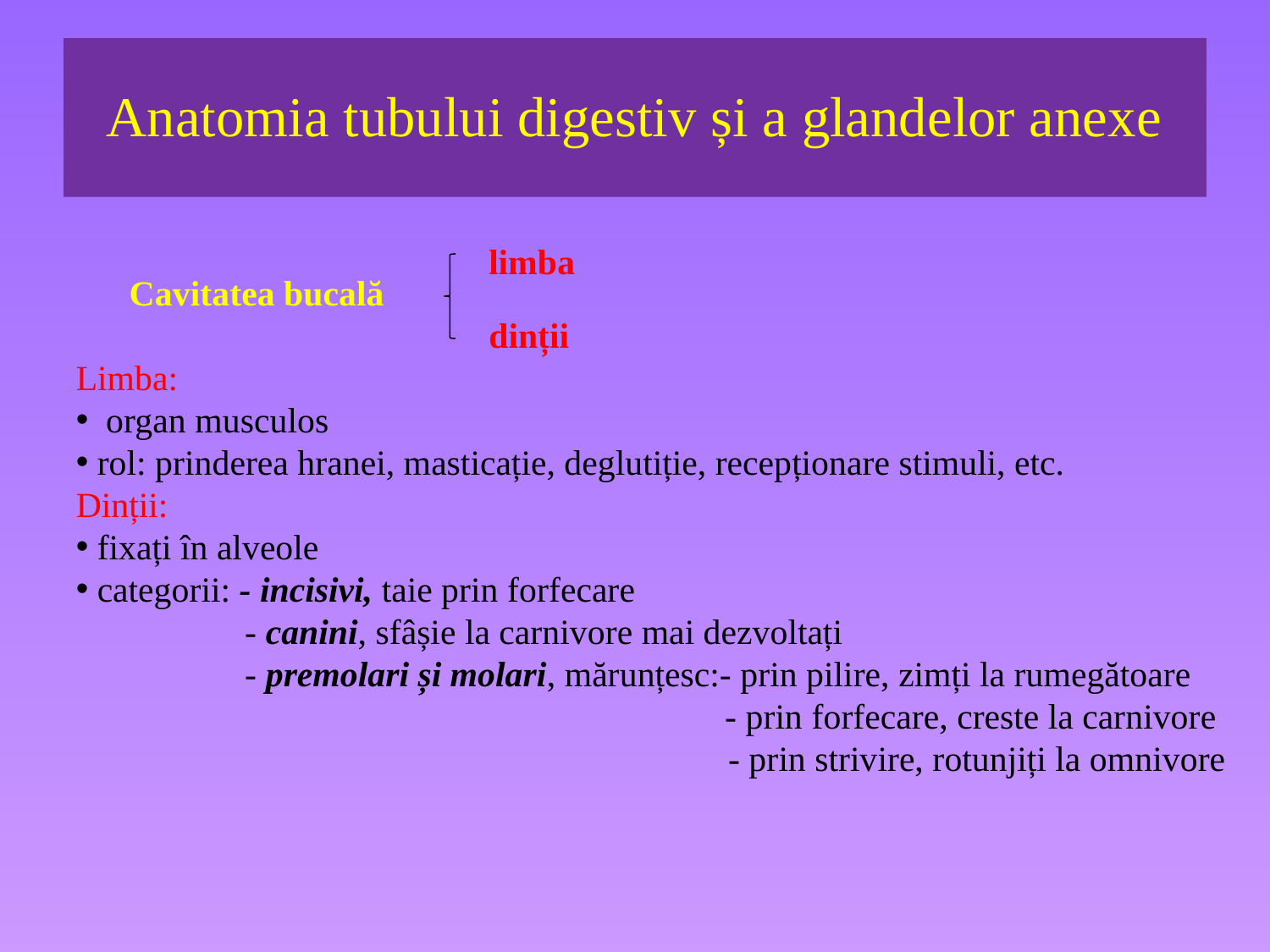

# Anatomia tubului digestiv și a glandelor anexe
limba

      Cavitatea bucală

Limba:
  organ musculos
 rol: prinderea hranei, masticație, deglutiție, recepționare stimuli, etc.
Dinții:
 fixați în alveole
 categorii: - incisivi, taie prin forfecare
                   - canini, sfâșie la carnivore mai dezvoltați
                   - premolari și molari, mărunțesc:- prin pilire, zimți la rumegătoare
                                                                         - prin forfecare, creste la carnivore
                                                                         - prin strivire, rotunjiți la omnivore

dinții